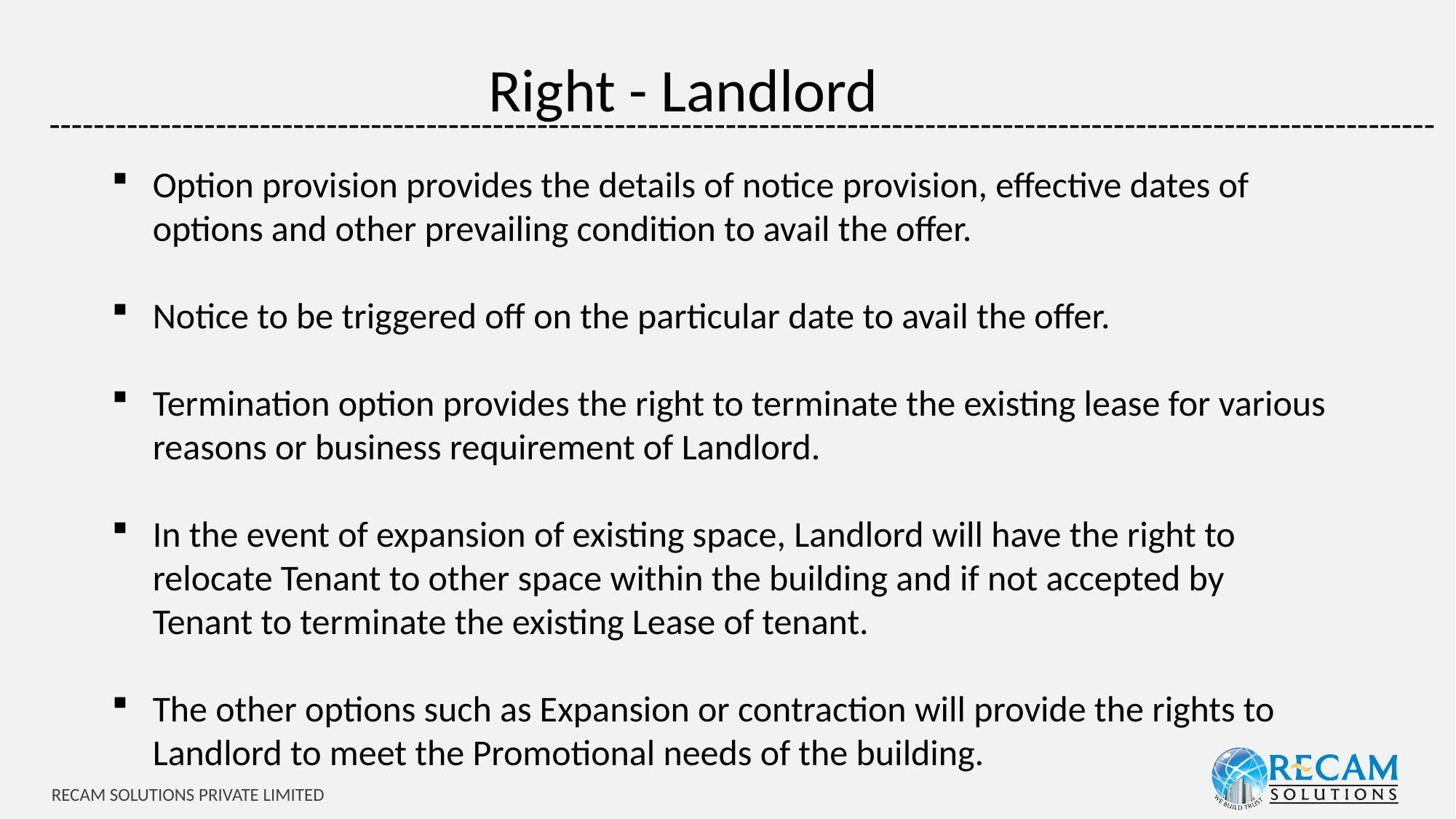

Right - Landlord
-----------------------------------------------------------------------------------------------------------------------------
Option provision provides the details of notice provision, effective dates of options and other prevailing condition to avail the offer.

Notice to be triggered off on the particular date to avail the offer.

Termination option provides the right to terminate the existing lease for various reasons or business requirement of Landlord.

In the event of expansion of existing space, Landlord will have the right to relocate Tenant to other space within the building and if not accepted by Tenant to terminate the existing Lease of tenant.

The other options such as Expansion or contraction will provide the rights to Landlord to meet the Promotional needs of the building.
RECAM SOLUTIONS PRIVATE LIMITED